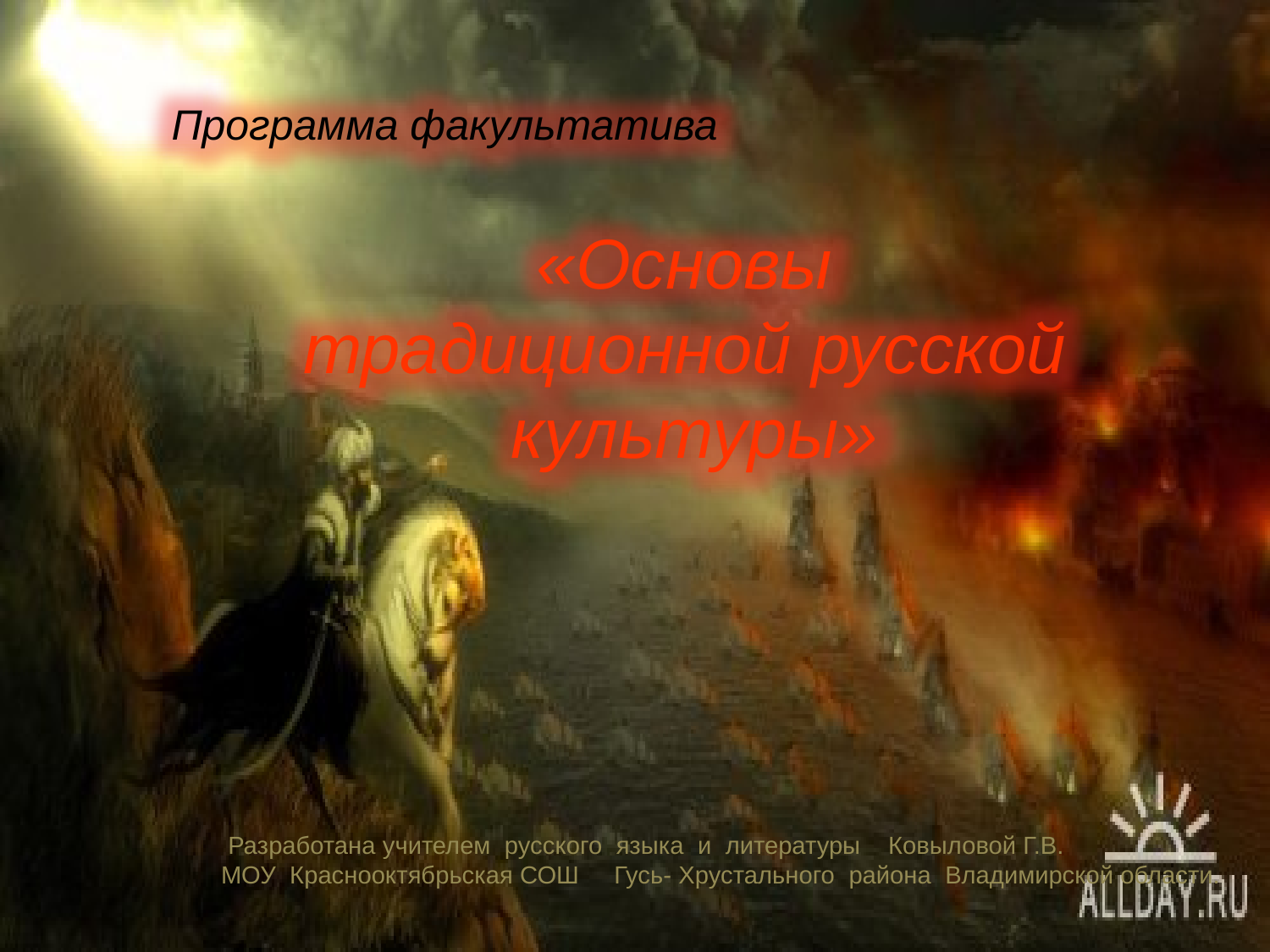

Программа факультатива

«Основы
традиционной русской
культуры»

 Разработана учителем  русского  языка  и  литературы    Ковыловой Г.В.
МОУ  Краснооктябрьская СОШ     Гусь- Хрустального  района  Владимирской области.